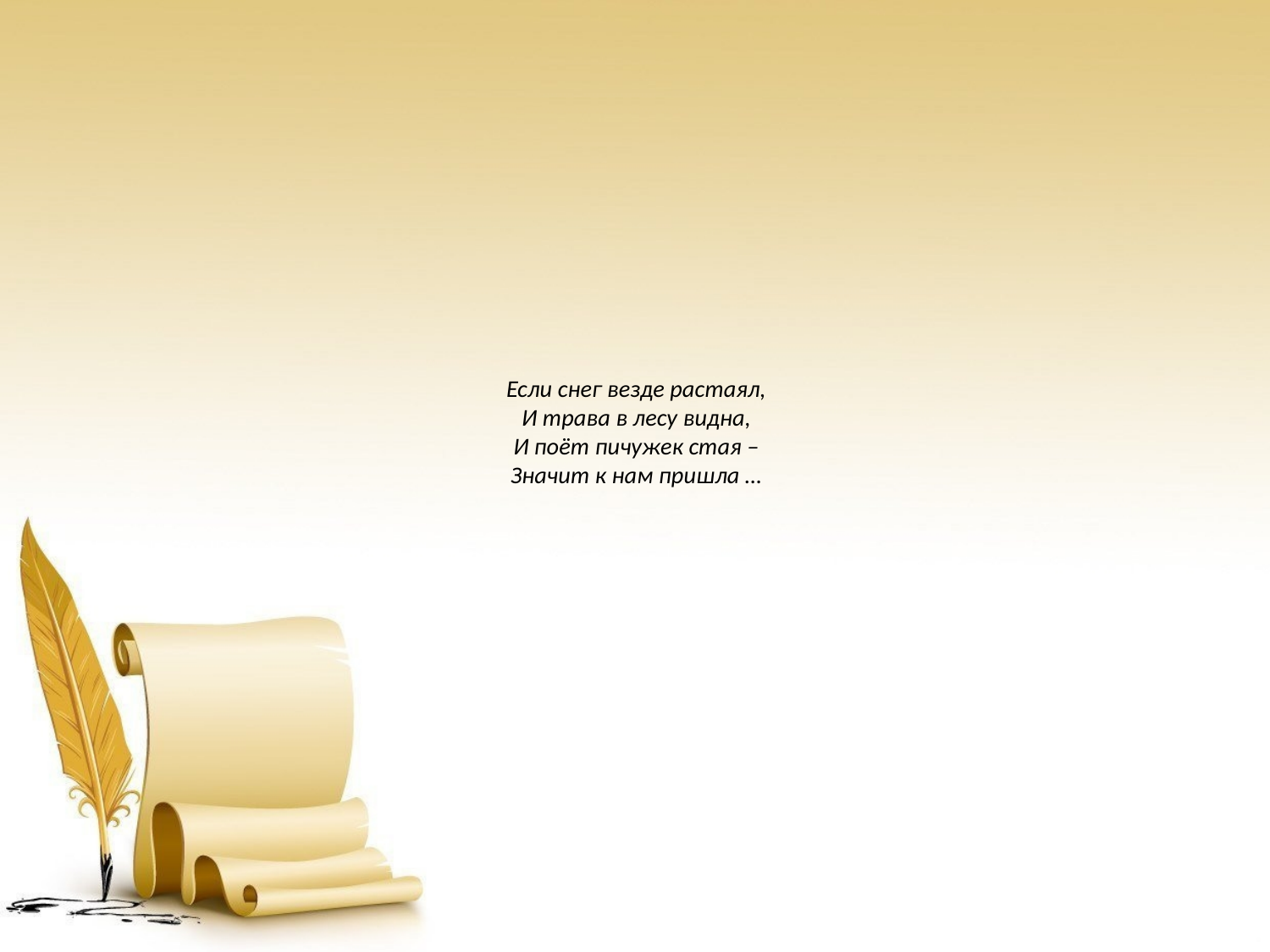

# Если снег везде растаял, И трава в лесу видна, И поёт пичужек стая – Значит к нам пришла …